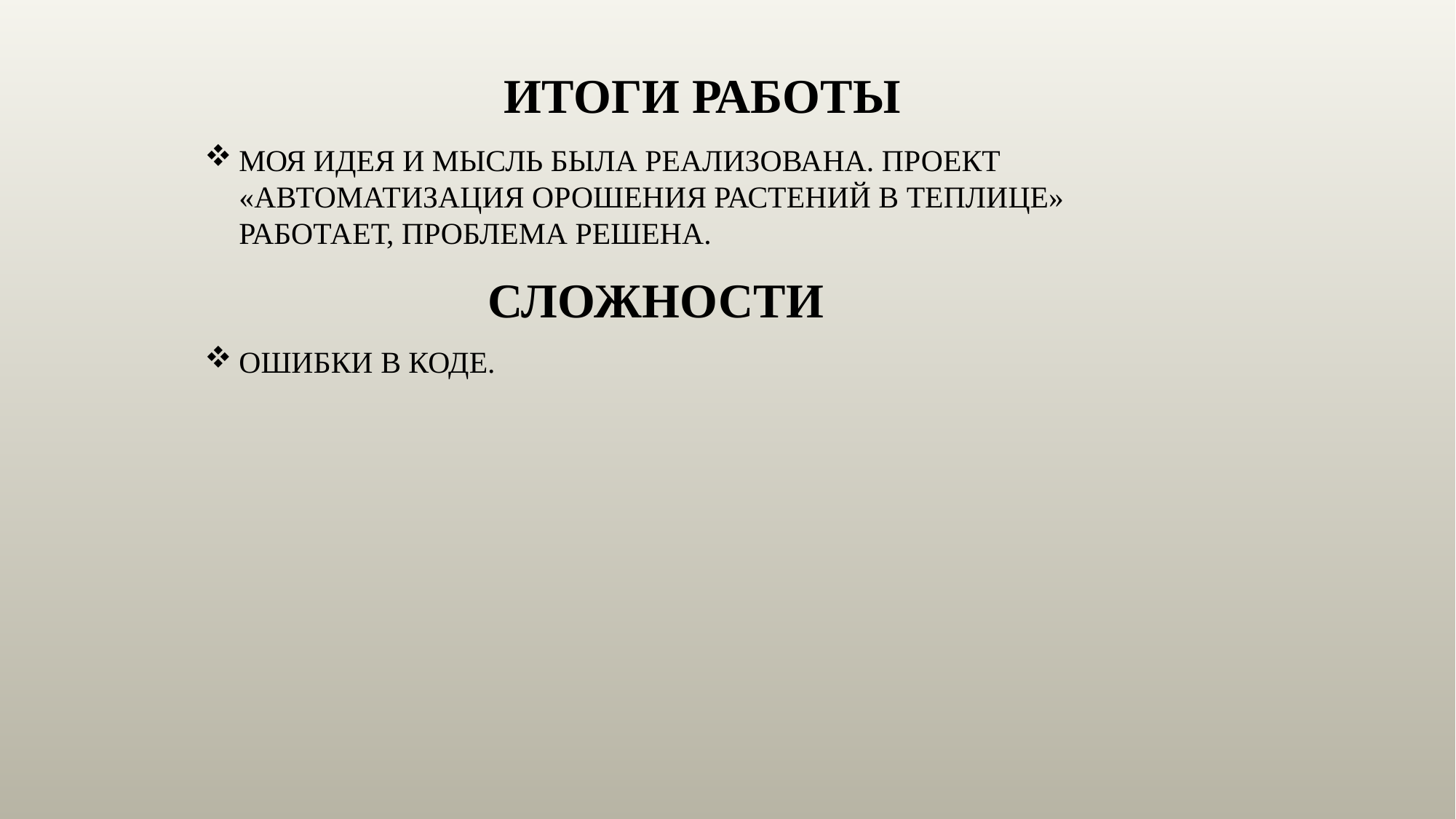

# Итоги работы
Моя идея и мысль была реализована. Проект «Автоматизация орошения растений в теплице»  работает, проблема решена.
Сложности
Ошибки в коде.